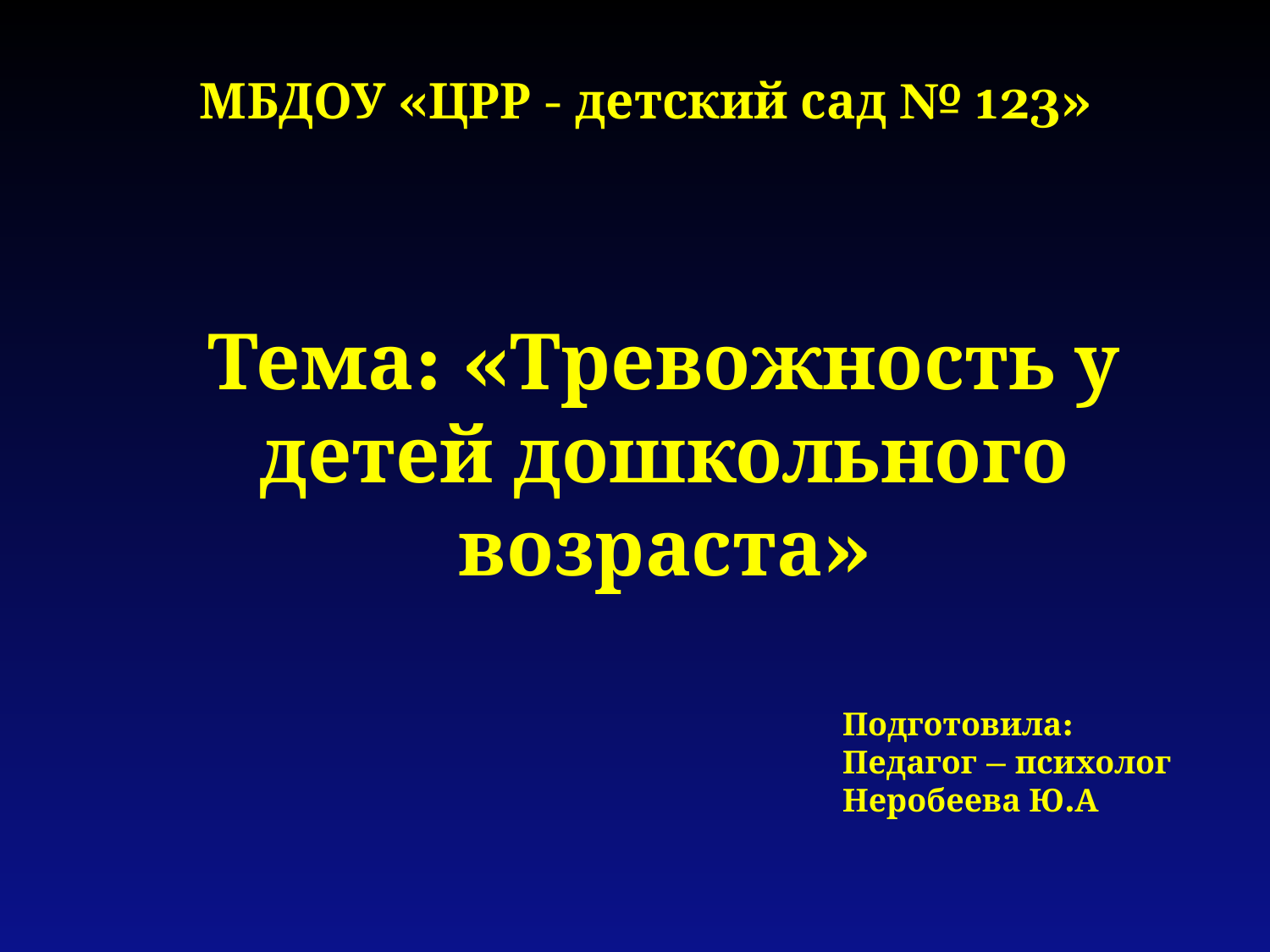

МБДОУ «ЦРР - детский сад № 123»
Тема: «Тревожность у детей дошкольного возраста»
Подготовила:
Педагог – психолог
Неробеева Ю.А